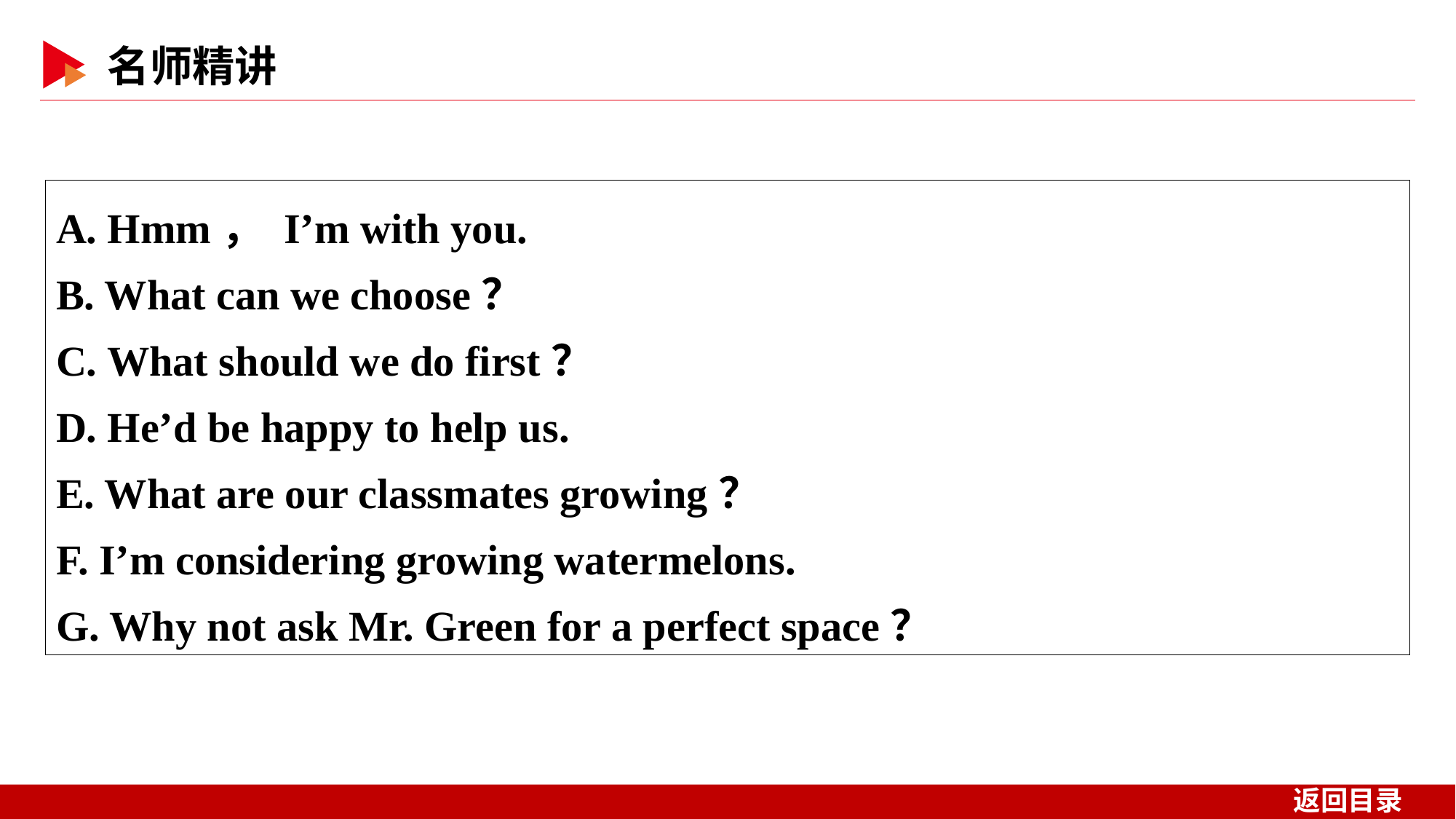

A. Hmm， I’m with you.
B. What can we choose？
C. What should we do first？
D. He’d be happy to help us.
E. What are our classmates growing？
F. I’m considering growing watermelons.
G. Why not ask Mr. Green for a perfect space？